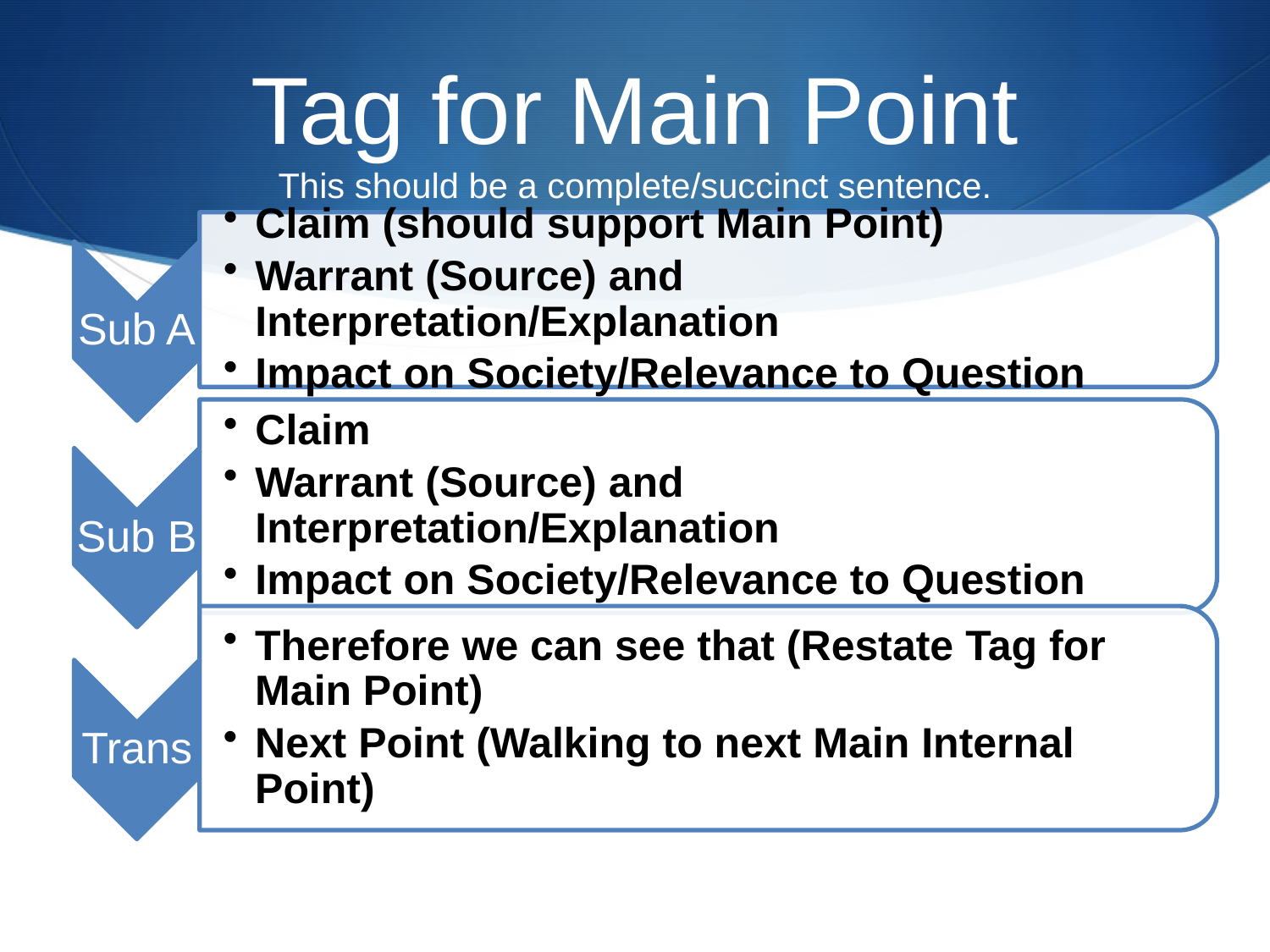

# Tag for Main Point This should be a complete/succinct sentence.
Sub A
Claim (should support Main Point)
Warrant (Source) and Interpretation/Explanation
Impact on Society/Relevance to Question
Sub B
Claim
Warrant (Source) and Interpretation/Explanation
Impact on Society/Relevance to Question
Trans
Therefore we can see that (Restate Tag for Main Point)
Next Point (Walking to next Main Internal Point)